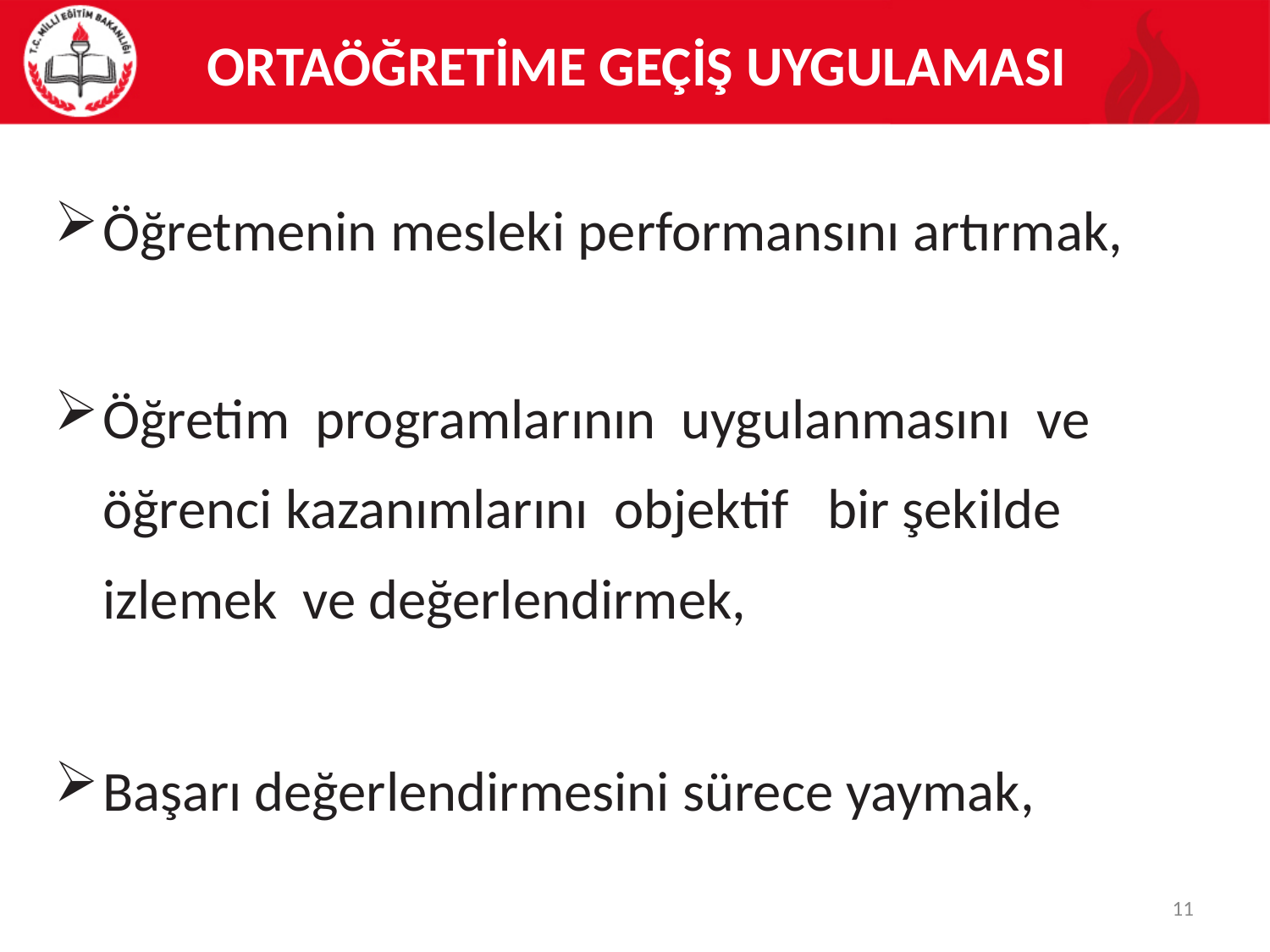

# ORTAÖĞRETİME GEÇİŞ UYGULAMASI
Öğretmenin mesleki performansını artırmak,

Öğretim  programlarının  uygulanmasını  ve  öğrenci kazanımlarını  objektif   bir şekilde    izlemek  ve değerlendirmek,

Başarı değerlendirmesini sürece yaymak,
11